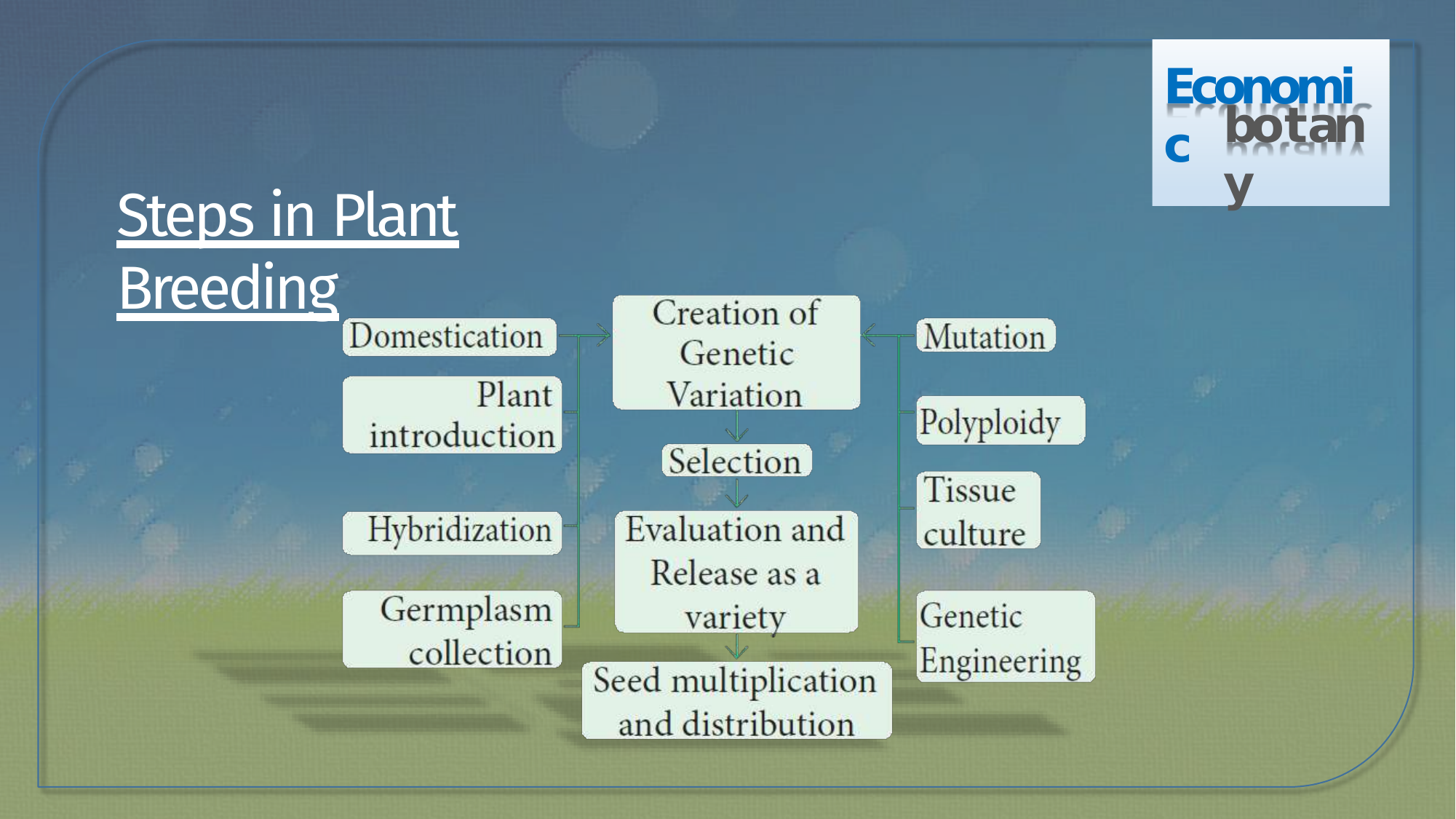

# Economic
botany

Steps in Plant Breeding